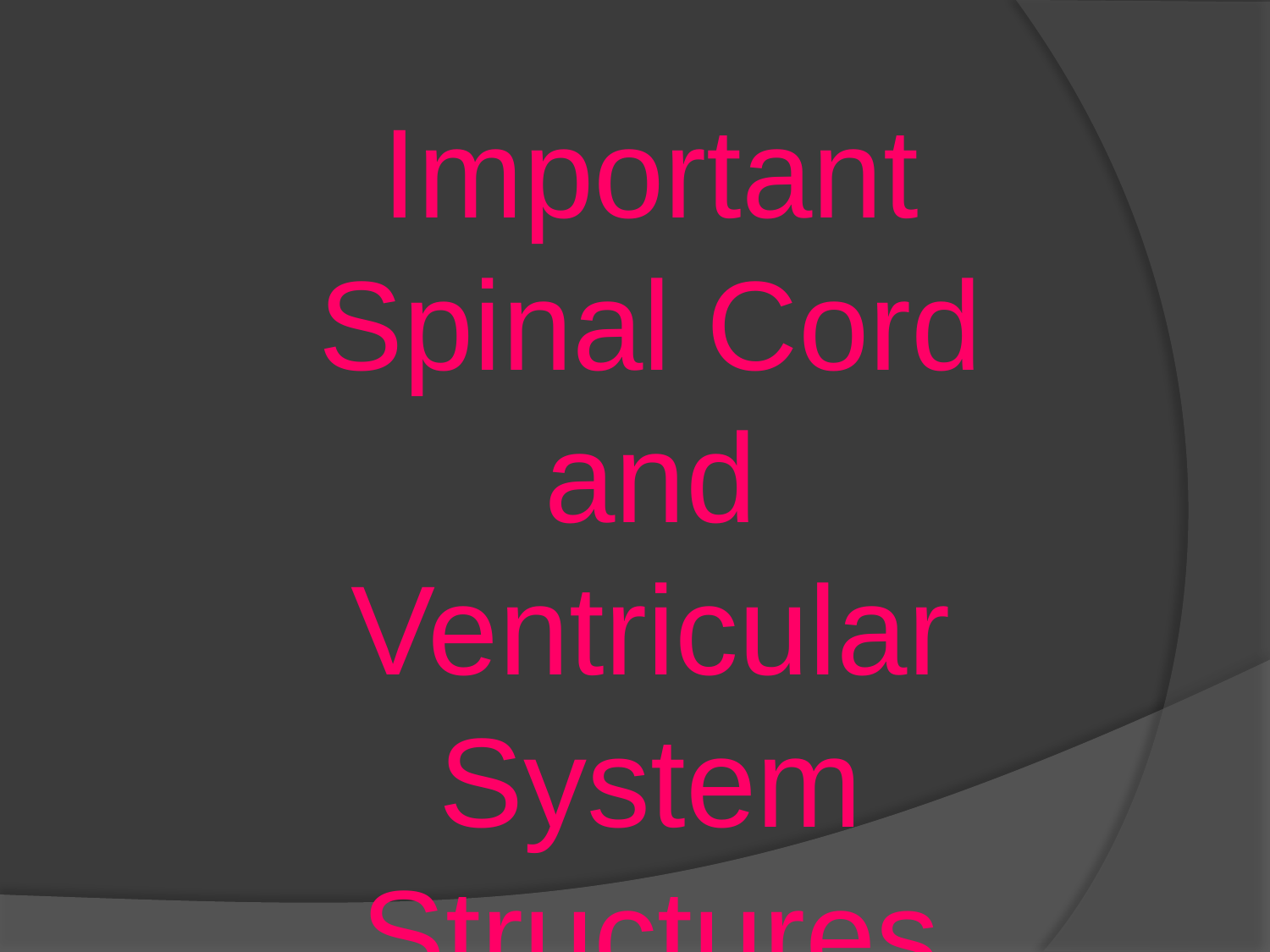

Important Spinal Cord and Ventricular System Structures